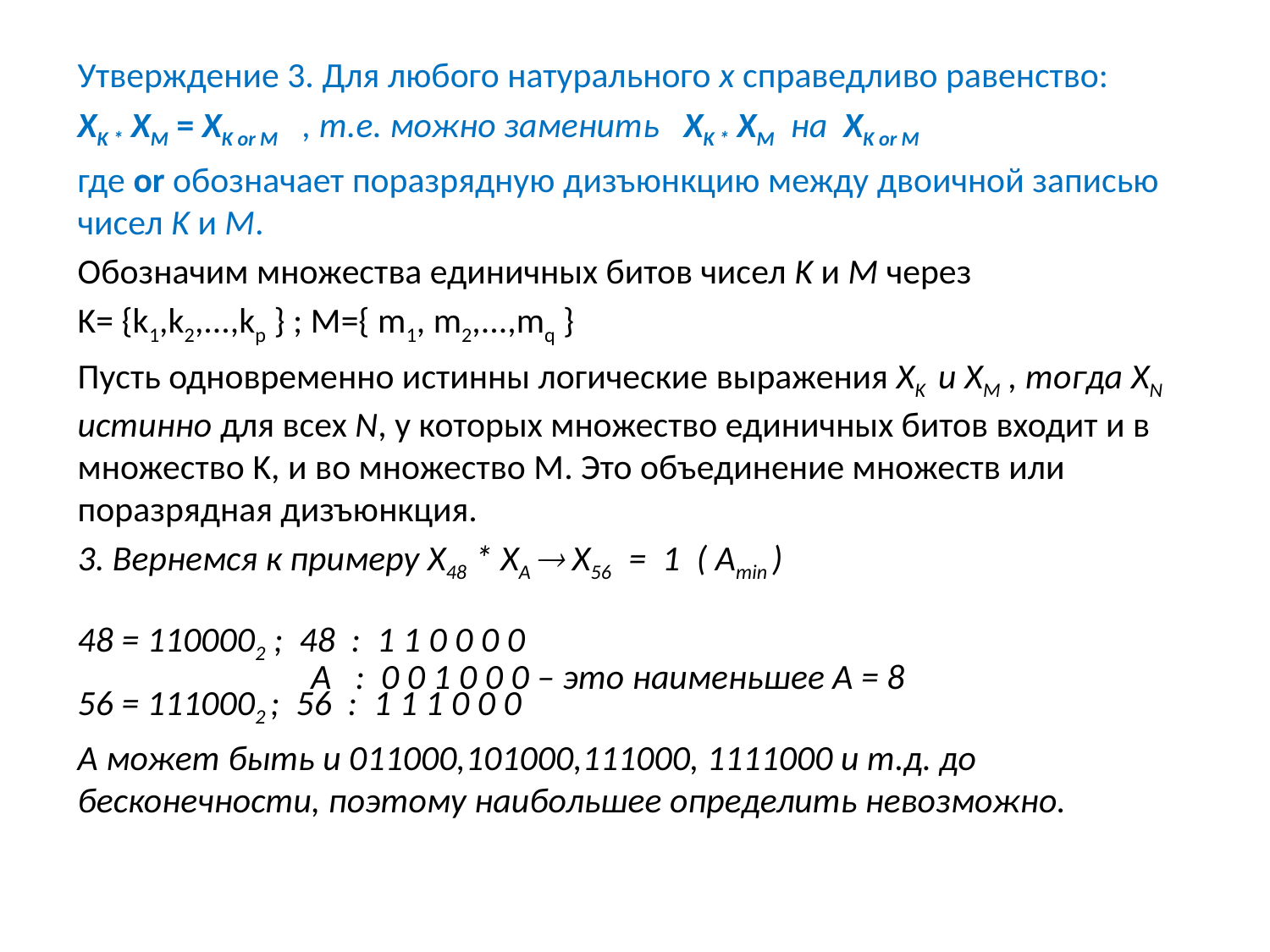

Утверждение 3. Для любого натурального x справедливо равенство:
XK * XM = XK or M   , т.е. можно заменить   XK * XM  на  XK or M
где or обозначает поразрядную дизъюнкцию между двоичной записью чисел K и M.
Обозначим множества единичных битов чисел K и M через
K= {k1,k2,...,kp } ; M={ m1, m2,...,mq }
Пусть одновременно истинны логические выражения XK  и XM , тогда XN  истинно для всех N, у которых множество единичных битов входит и в множество K, и во множество M. Это объединение множеств или поразрядная дизъюнкция.
3. Вернемся к примеру X48 * XА → X56   =  1  ( Amin )

48 = 1100002 ;  48  :  1 1 0 0 0 0
                             А   :  0 0 1 0 0 0 – это наименьшее А = 8
56 = 1110002 ;  56  :  1 1 1 0 0 0
А может быть и 011000,101000,111000, 1111000 и т.д. до бесконечности, поэтому наибольшее определить невозможно.